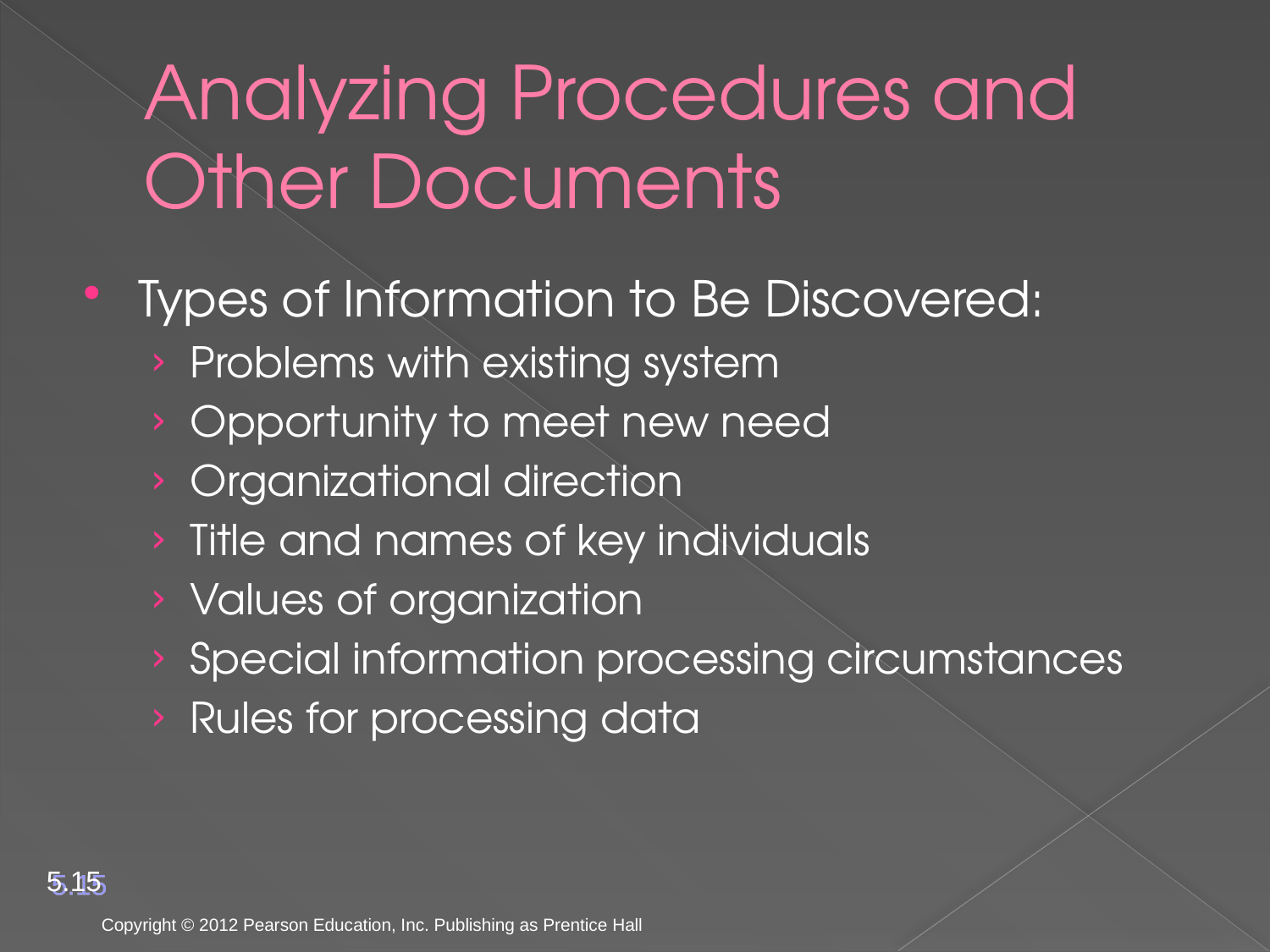

# Analyzing Procedures and Other Documents
Types of Information to Be Discovered:
Problems with existing system
Opportunity to meet new need
Organizational direction
Title and names of key individuals
Values of organization
Special information processing circumstances
Rules for processing data
5.15
Copyright © 2012 Pearson Education, Inc. Publishing as Prentice Hall